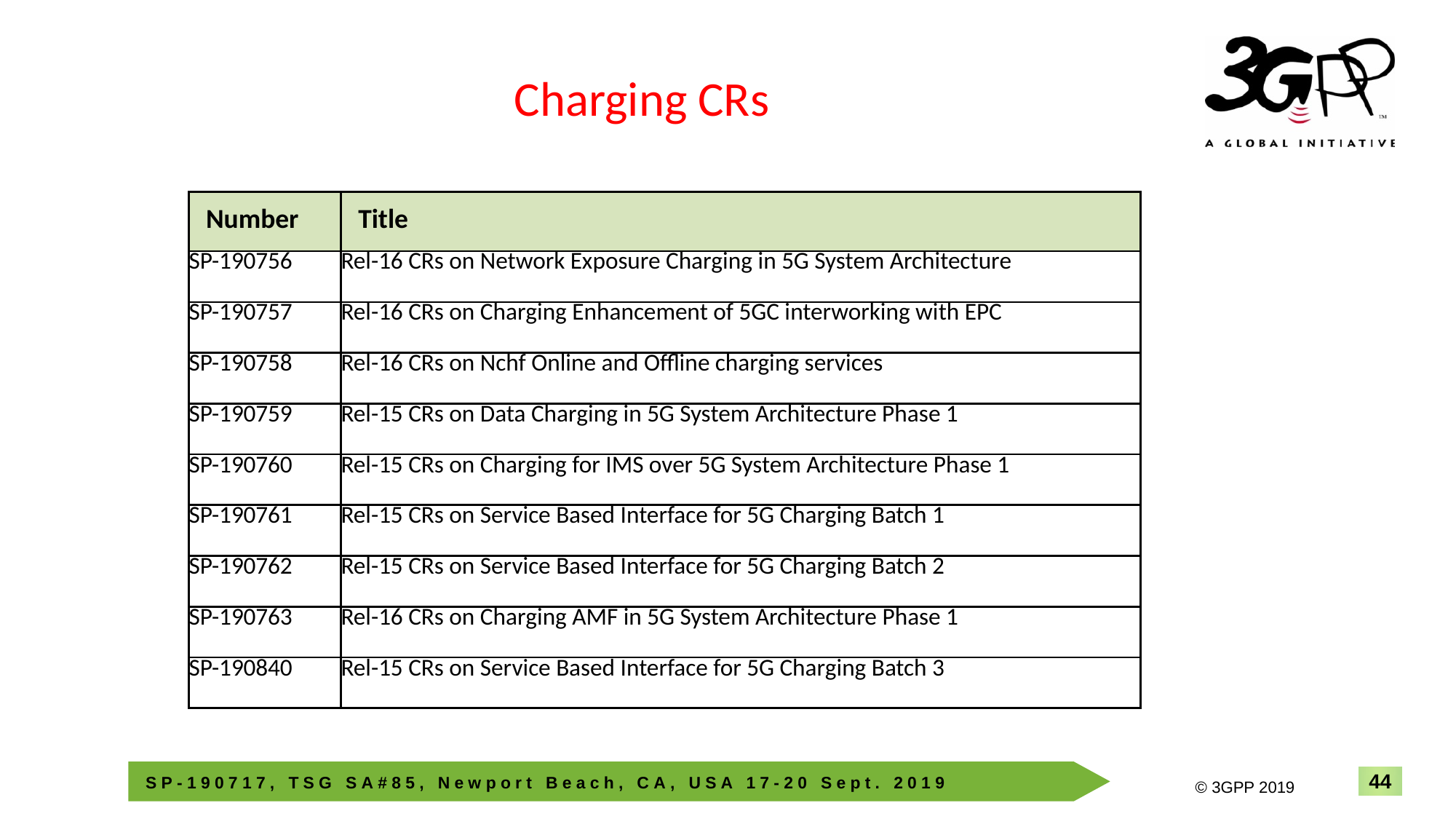

Charging CRs

| Number | Title |
| --- | --- |
| SP-190756 | Rel-16 CRs on Network Exposure Charging in 5G System Architecture |
| SP-190757 | Rel-16 CRs on Charging Enhancement of 5GC interworking with EPC |
| SP-190758 | Rel-16 CRs on Nchf Online and Offline charging services |
| SP-190759 | Rel-15 CRs on Data Charging in 5G System Architecture Phase 1 |
| SP-190760 | Rel-15 CRs on Charging for IMS over 5G System Architecture Phase 1 |
| SP-190761 | Rel-15 CRs on Service Based Interface for 5G Charging Batch 1 |
| SP-190762 | Rel-15 CRs on Service Based Interface for 5G Charging Batch 2 |
| SP-190763 | Rel-16 CRs on Charging AMF in 5G System Architecture Phase 1 |
| SP-190840 | Rel-15 CRs on Service Based Interface for 5G Charging Batch 3 |